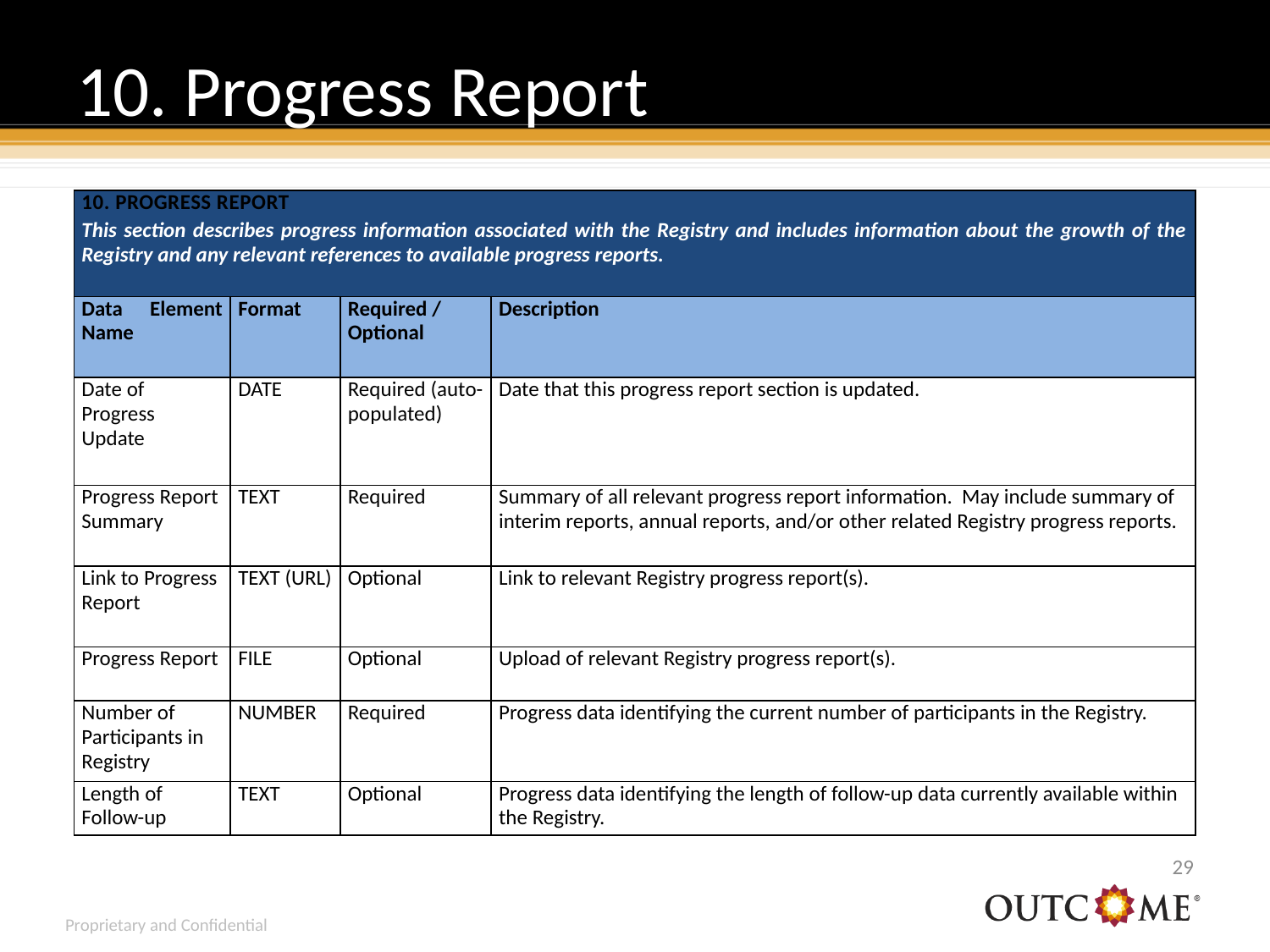

# 10. Progress Report
| 10. Progress Report This section describes progress information associated with the Registry and includes information about the growth of the Registry and any relevant references to available progress reports. |  |  |  |
| --- | --- | --- | --- |
| Data Element Name | Format | Required / Optional | Description |
| Date of Progress Update | DATE | Required (auto-populated) | Date that this progress report section is updated. |
| Progress Report Summary | TEXT | Required | Summary of all relevant progress report information. May include summary of interim reports, annual reports, and/or other related Registry progress reports. |
| Link to Progress Report | TEXT (URL) | Optional | Link to relevant Registry progress report(s). |
| Progress Report | FILE | Optional | Upload of relevant Registry progress report(s). |
| Number of Participants in Registry | NUMBER | Required | Progress data identifying the current number of participants in the Registry. |
| Length of Follow-up | TEXT | Optional | Progress data identifying the length of follow-up data currently available within the Registry. |
29